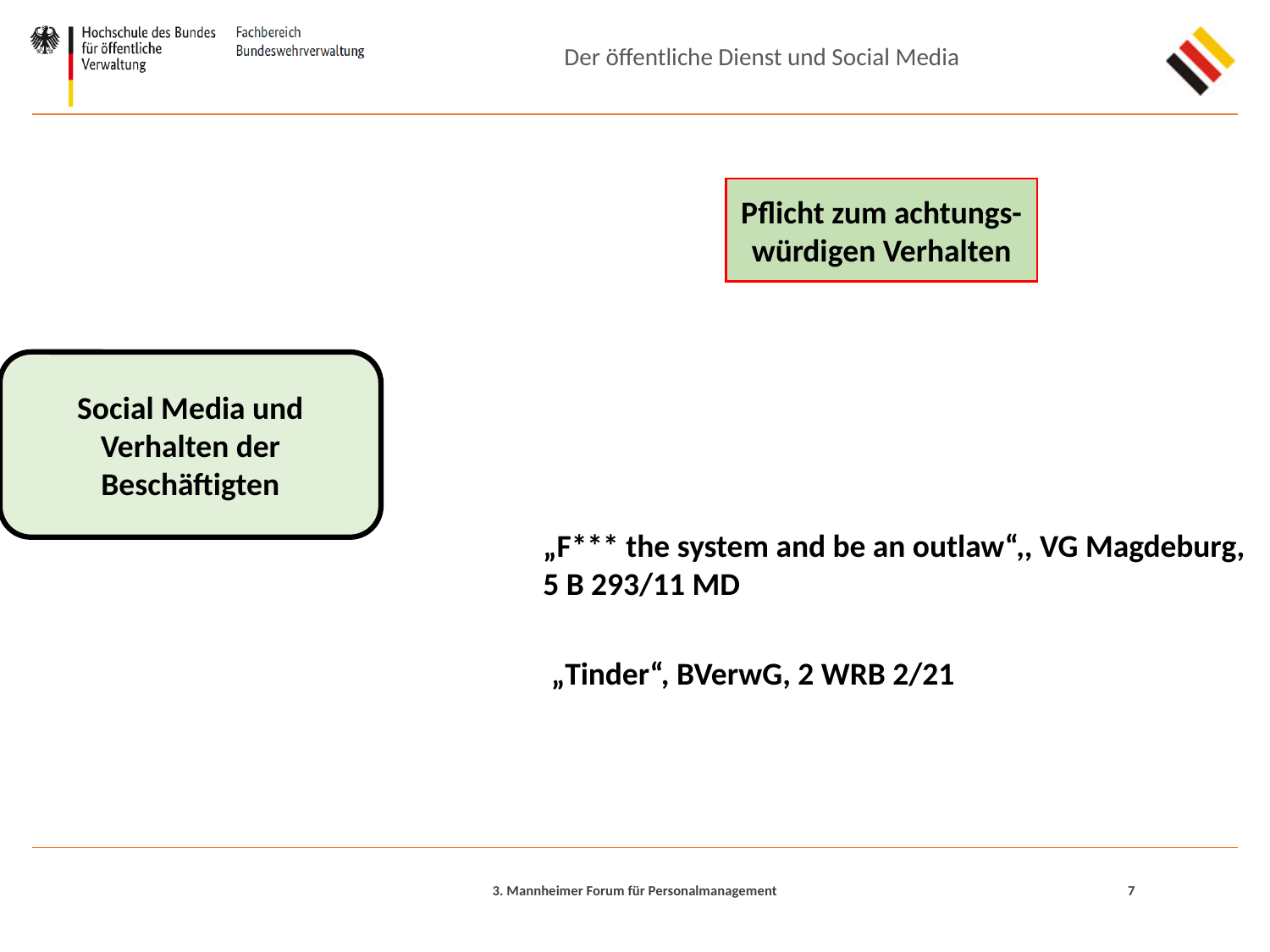

Der öffentliche Dienst und Social Media
Pflicht zum achtungs-würdigen Verhalten
Social Media und Verhalten der Beschäftigten
„F*** the system and be an outlaw“,, VG Magdeburg, 5 B 293/11 MD
„Tinder“, BVerwG, 2 WRB 2/21
7
3. Mannheimer Forum für Personalmanagement